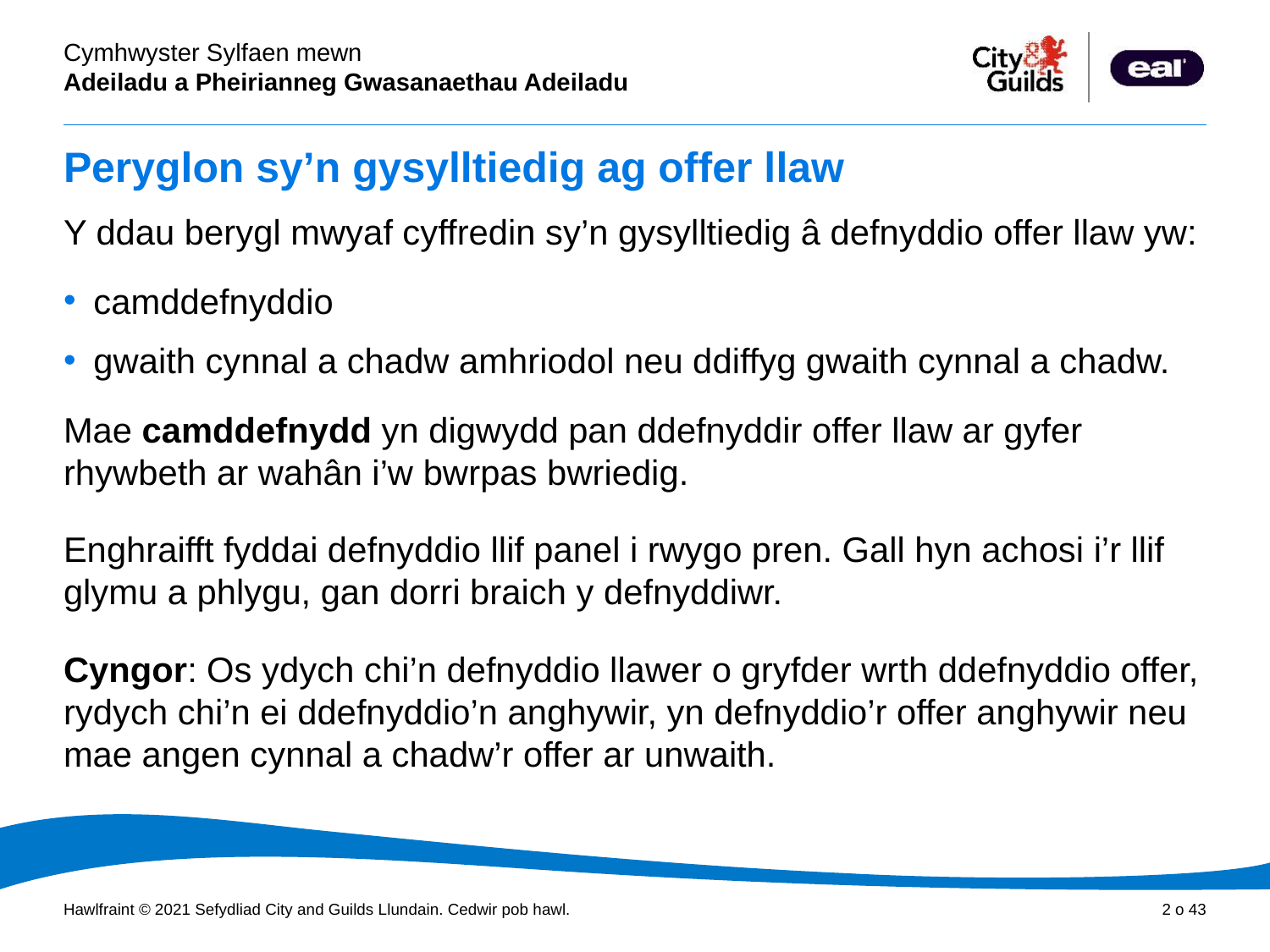

# Peryglon sy’n gysylltiedig ag offer llaw
Y ddau berygl mwyaf cyffredin sy’n gysylltiedig â defnyddio offer llaw yw:
camddefnyddio
gwaith cynnal a chadw amhriodol neu ddiffyg gwaith cynnal a chadw.
Mae camddefnydd yn digwydd pan ddefnyddir offer llaw ar gyfer rhywbeth ar wahân i’w bwrpas bwriedig.
Enghraifft fyddai defnyddio llif panel i rwygo pren. Gall hyn achosi i’r llif glymu a phlygu, gan dorri braich y defnyddiwr.
Cyngor: Os ydych chi’n defnyddio llawer o gryfder wrth ddefnyddio offer, rydych chi’n ei ddefnyddio’n anghywir, yn defnyddio’r offer anghywir neu mae angen cynnal a chadw’r offer ar unwaith.